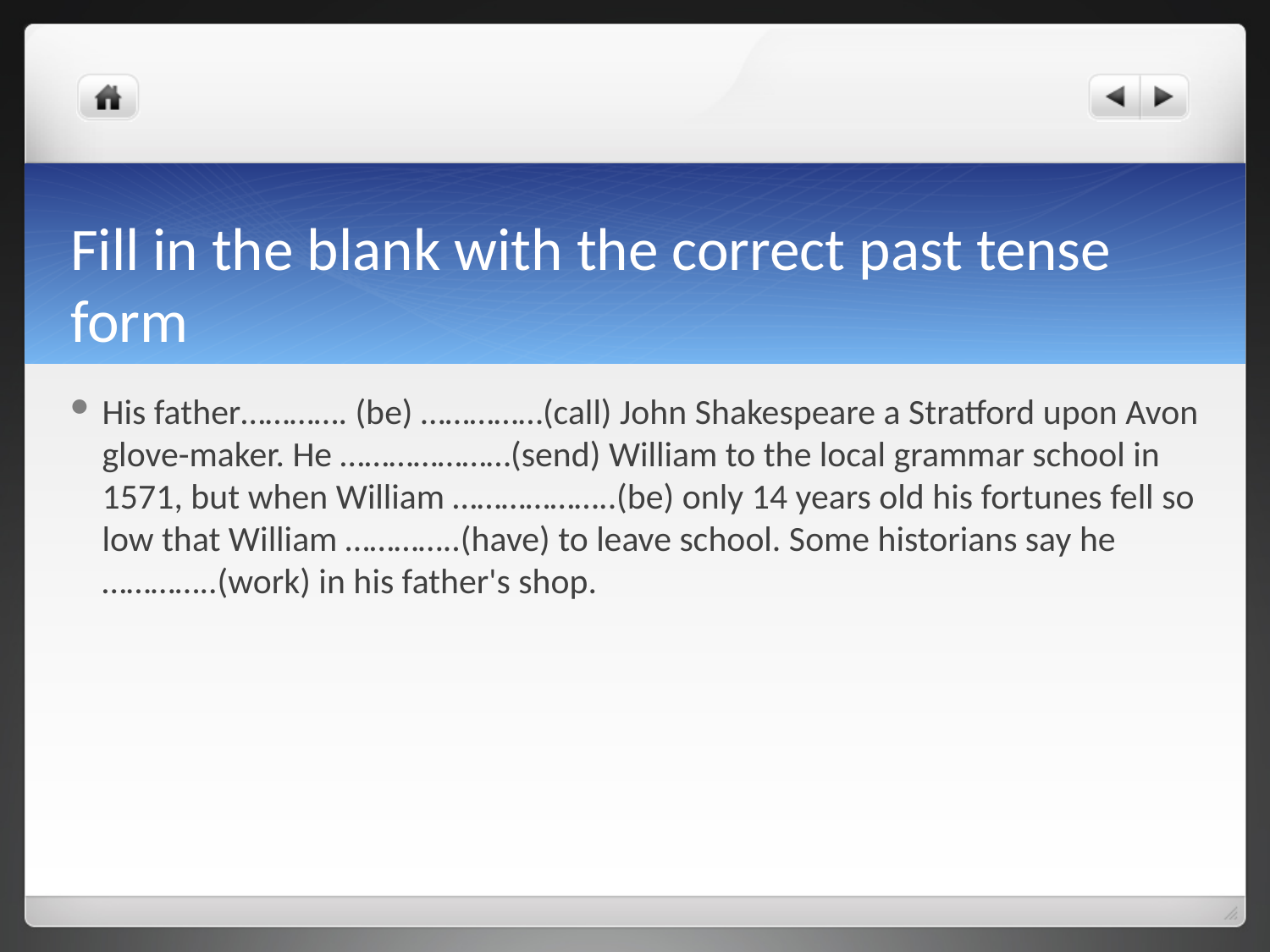

# Fill in the blank with the correct past tense form
His father…………. (be) ……………(call) John Shakespeare a Stratford upon Avon glove-maker. He …………………(send) William to the local grammar school in 1571, but when William ………………..(be) only 14 years old his fortunes fell so low that William …………..(have) to leave school. Some historians say he …………..(work) in his father's shop.